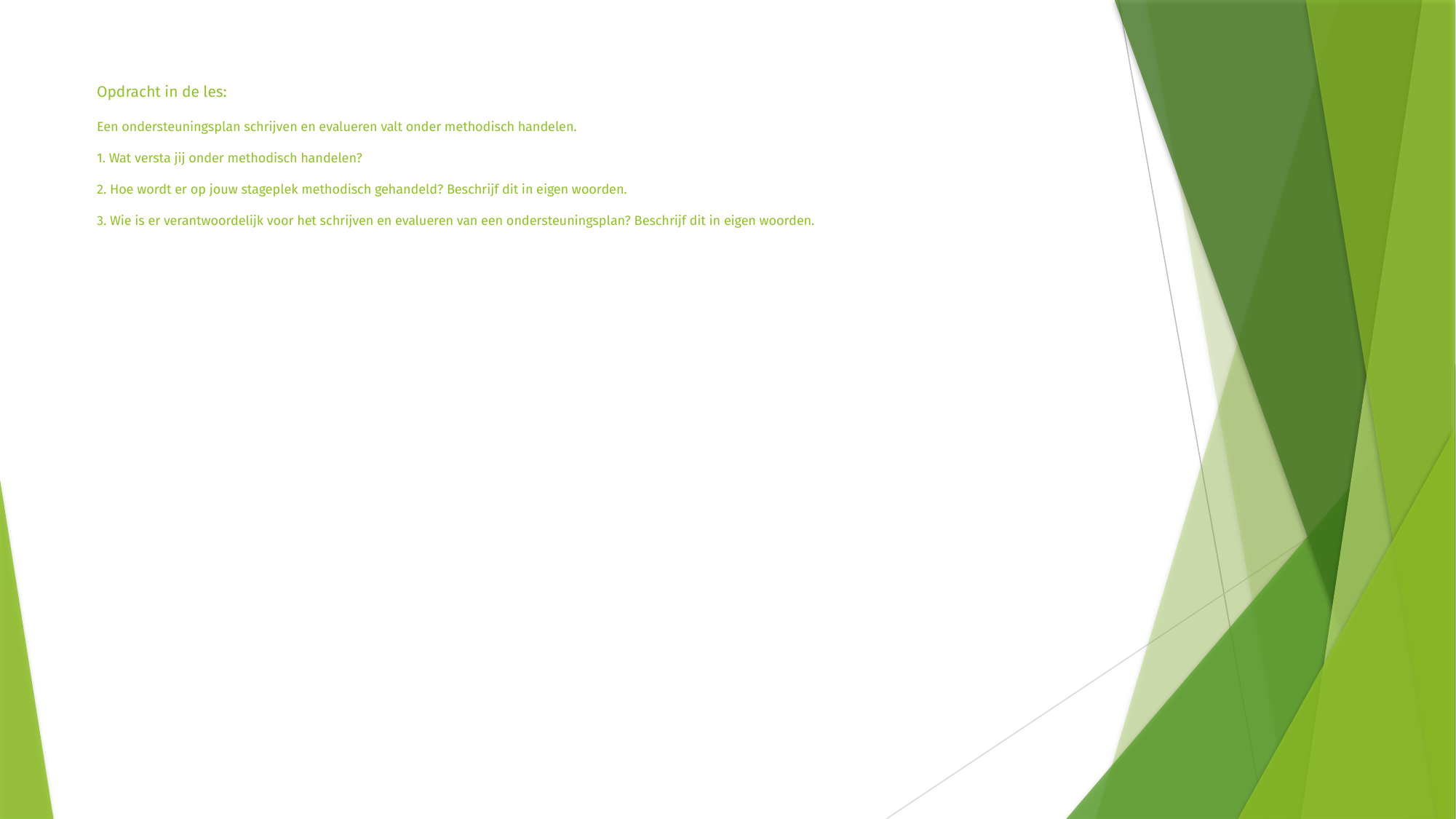

# Opdracht in de les: Een ondersteuningsplan schrijven en evalueren valt onder methodisch handelen. 1. Wat versta jij onder methodisch handelen? 2. Hoe wordt er op jouw stageplek methodisch gehandeld? Beschrijf dit in eigen woorden. 3. Wie is er verantwoordelijk voor het schrijven en evalueren van een ondersteuningsplan? Beschrijf dit in eigen woorden.